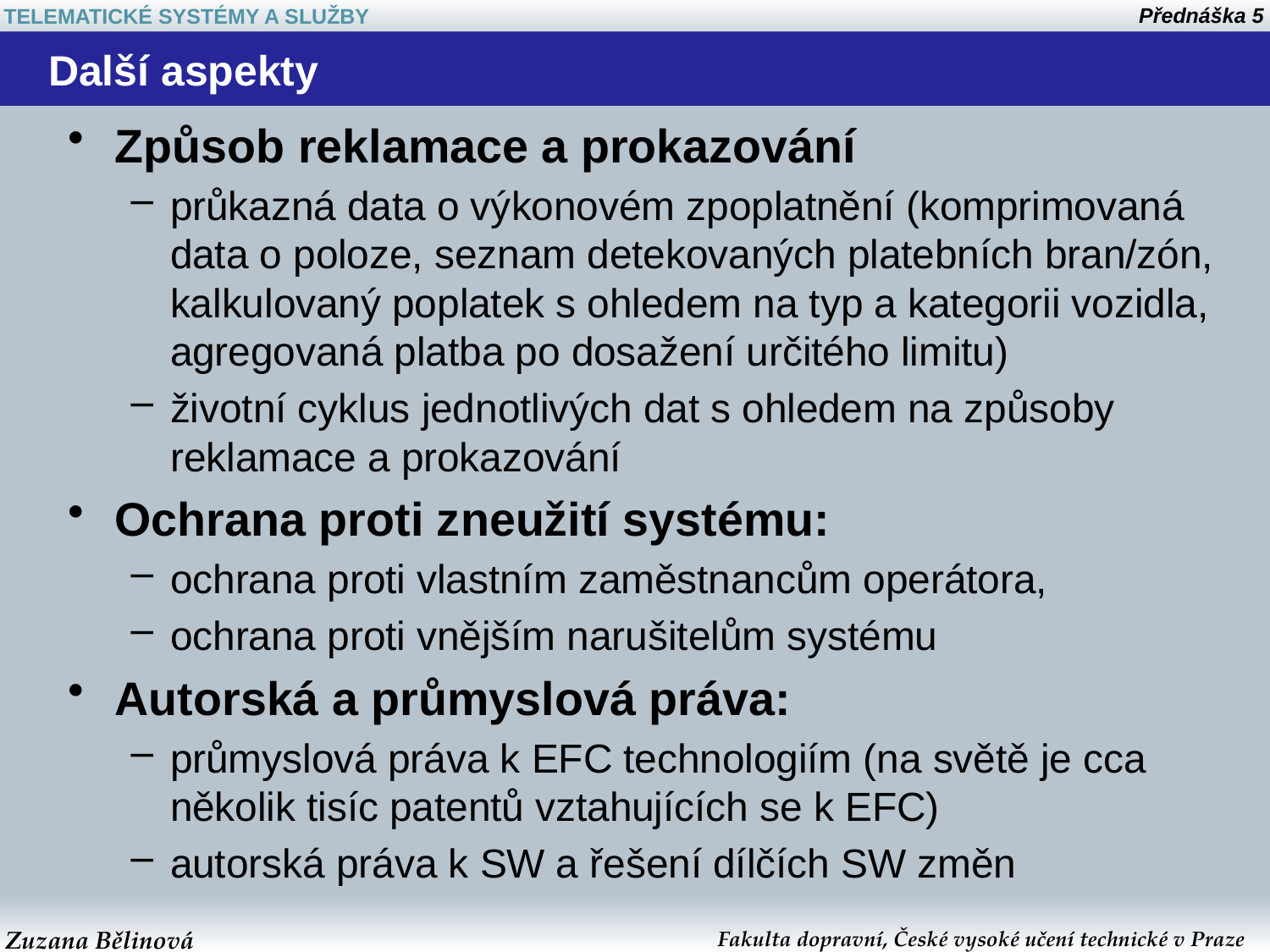

# Další aspekty
Způsob reklamace a prokazování
průkazná data o výkonovém zpoplatnění (komprimovaná data o poloze, seznam detekovaných platebních bran/zón, kalkulovaný poplatek s ohledem na typ a kategorii vozidla, agregovaná platba po dosažení určitého limitu)
životní cyklus jednotlivých dat s ohledem na způsoby reklamace a prokazování
Ochrana proti zneužití systému:
ochrana proti vlastním zaměstnancům operátora,
ochrana proti vnějším narušitelům systému
Autorská a průmyslová práva:
průmyslová práva k EFC technologiím (na světě je cca několik tisíc patentů vztahujících se k EFC)
autorská práva k SW a řešení dílčích SW změn